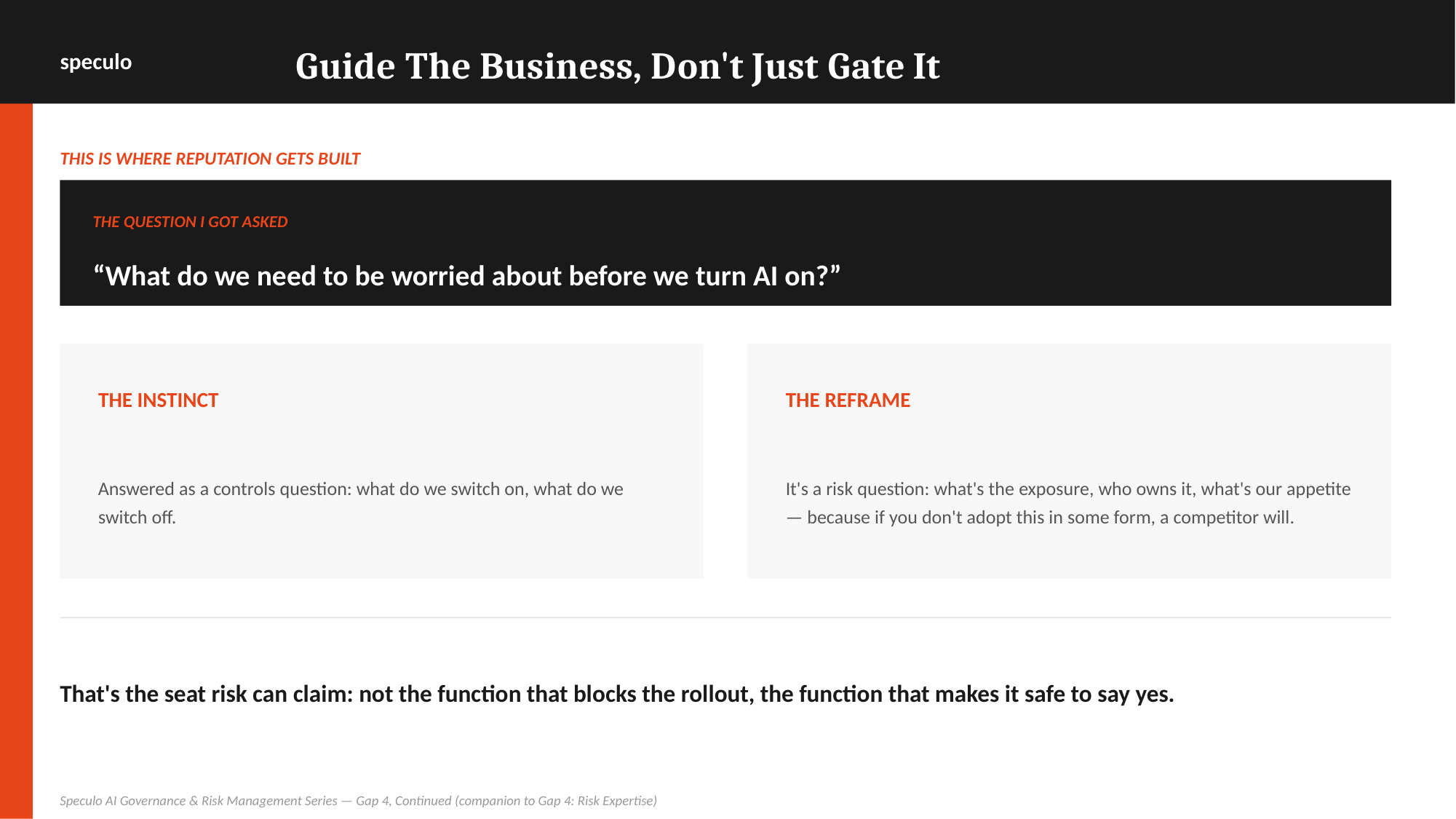

Guide The Business, Don't Just Gate It
speculo
THIS IS WHERE REPUTATION GETS BUILT

THE QUESTION I GOT ASKED
“What do we need to be worried about before we turn AI on?”

THE INSTINCT
THE REFRAME
Answered as a controls question: what do we switch on, what do we
It's a risk question: what's the exposure, who owns it, what's our appetite
switch off.
— because if you don't adopt this in some form, a competitor will.

That's the seat risk can claim: not the function that blocks the rollout, the function that makes it safe to say yes.
Speculo AI Governance & Risk Management Series — Gap 4, Continued (companion to Gap 4: Risk Expertise)